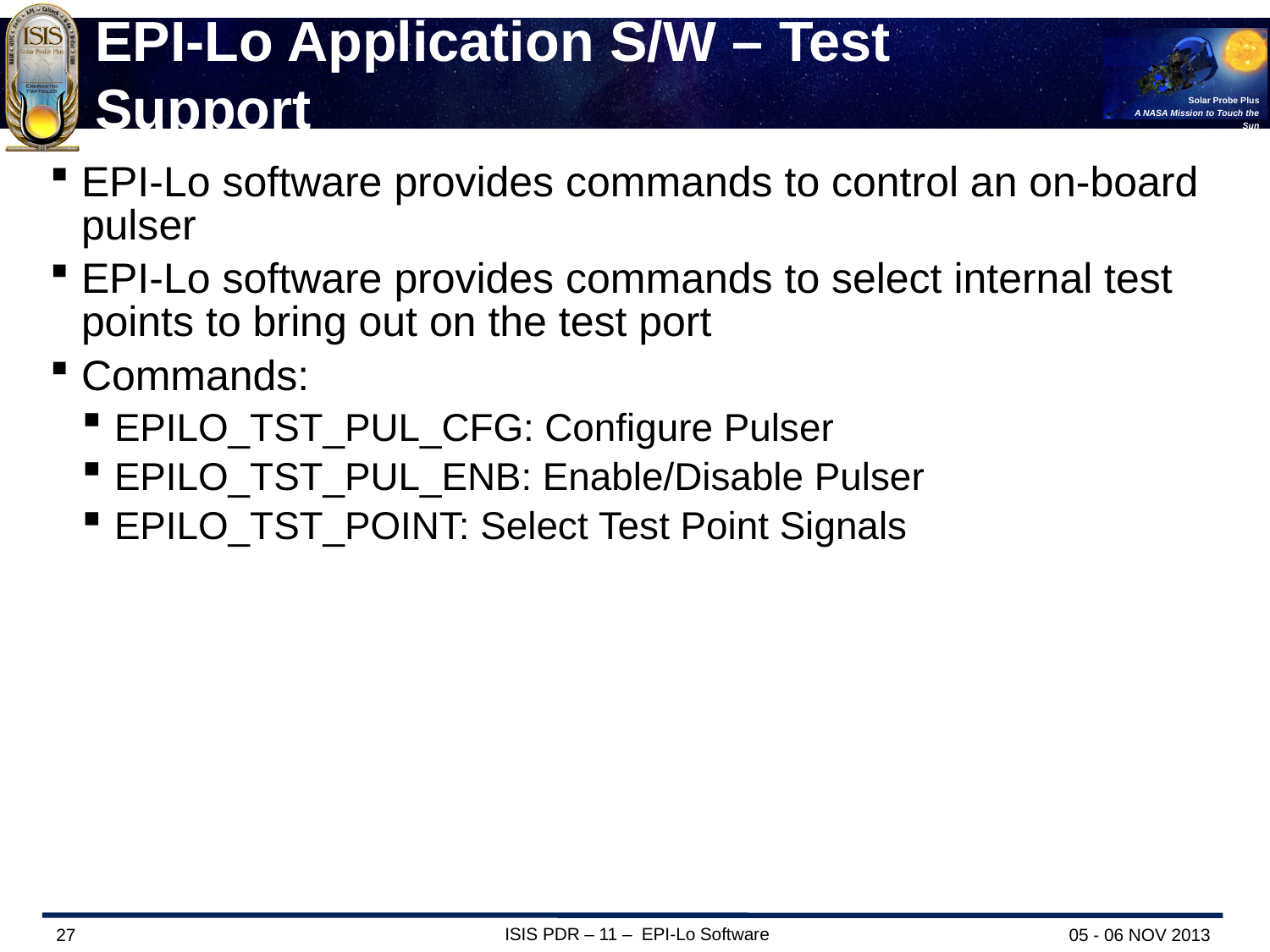

# EPI-Lo Application S/W – Test Support
EPI-Lo software provides commands to control an on-board pulser
EPI-Lo software provides commands to select internal test points to bring out on the test port
Commands:
EPILO_TST_PUL_CFG: Configure Pulser
EPILO_TST_PUL_ENB: Enable/Disable Pulser
EPILO_TST_POINT: Select Test Point Signals